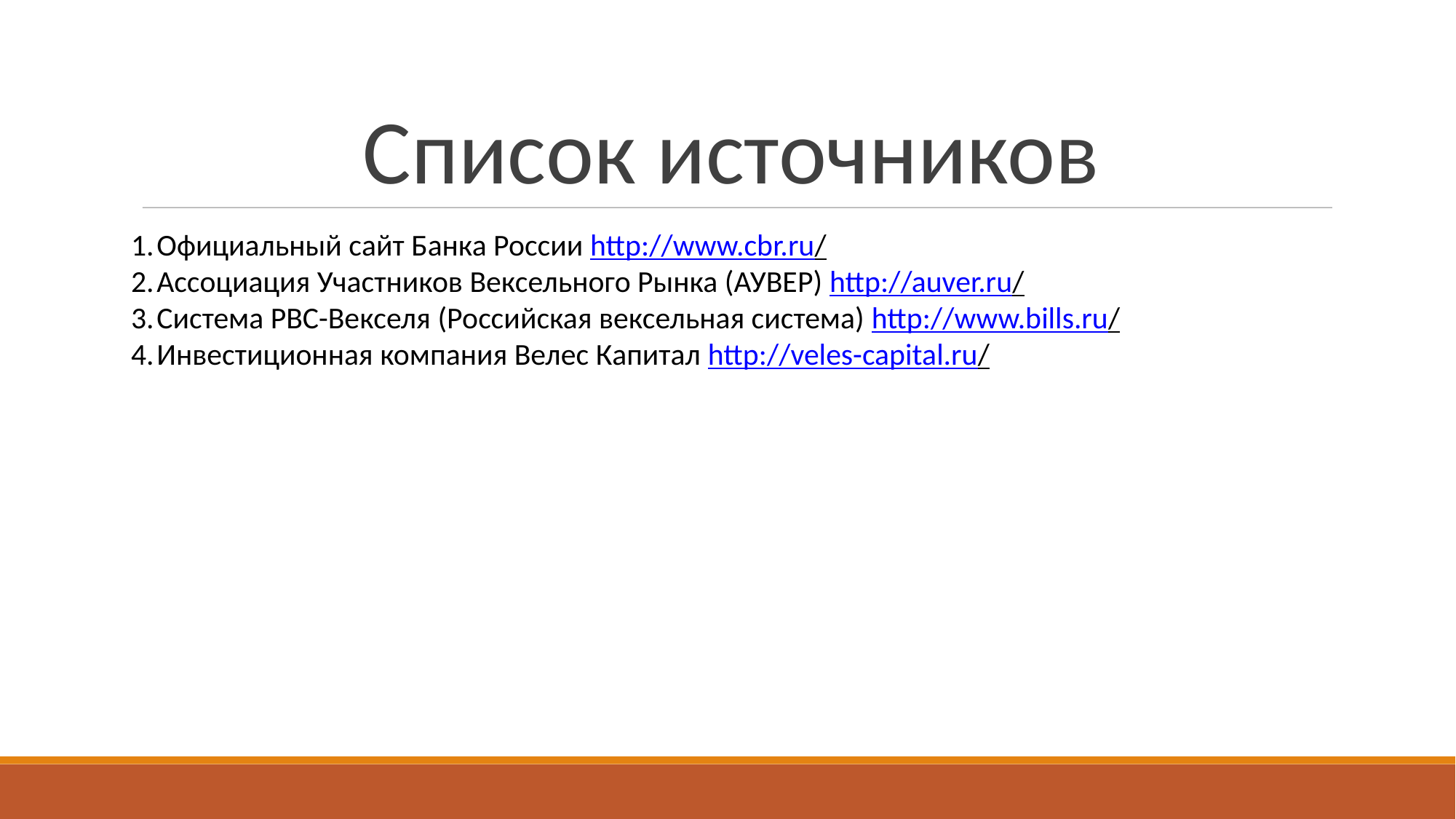

Список источников
Официальный сайт Банка России http://www.cbr.ru/
Ассоциация Участников Вексельного Рынка (АУВЕР) http://auver.ru/
Система РВС-Векселя (Российская вексельная система) http://www.bills.ru/
Инвестиционная компания Велес Капитал http://veles-capital.ru/